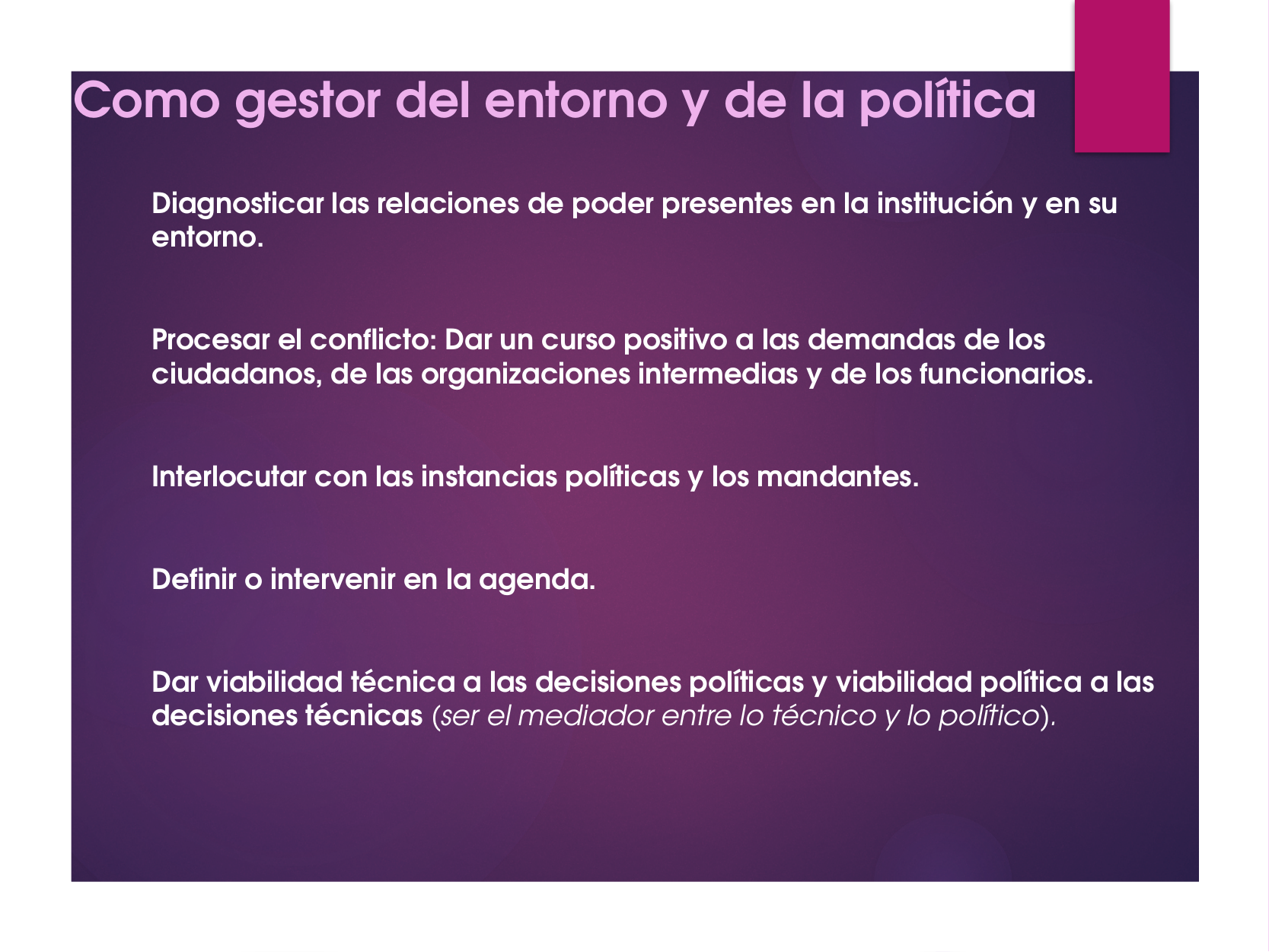

# Como gestor del entorno y de la política
Diagnosticar las relaciones de poder presentes en la institución y en su entorno.

Procesar el conflicto: Dar un curso positivo a las demandas de los ciudadanos, de las organizaciones intermedias y de los funcionarios.

Interlocutar con las instancias políticas y los mandantes.

Definir o intervenir en la agenda.

Dar viabilidad técnica a las decisiones políticas y viabilidad política a las decisiones técnicas (ser el mediador entre lo técnico y lo político).